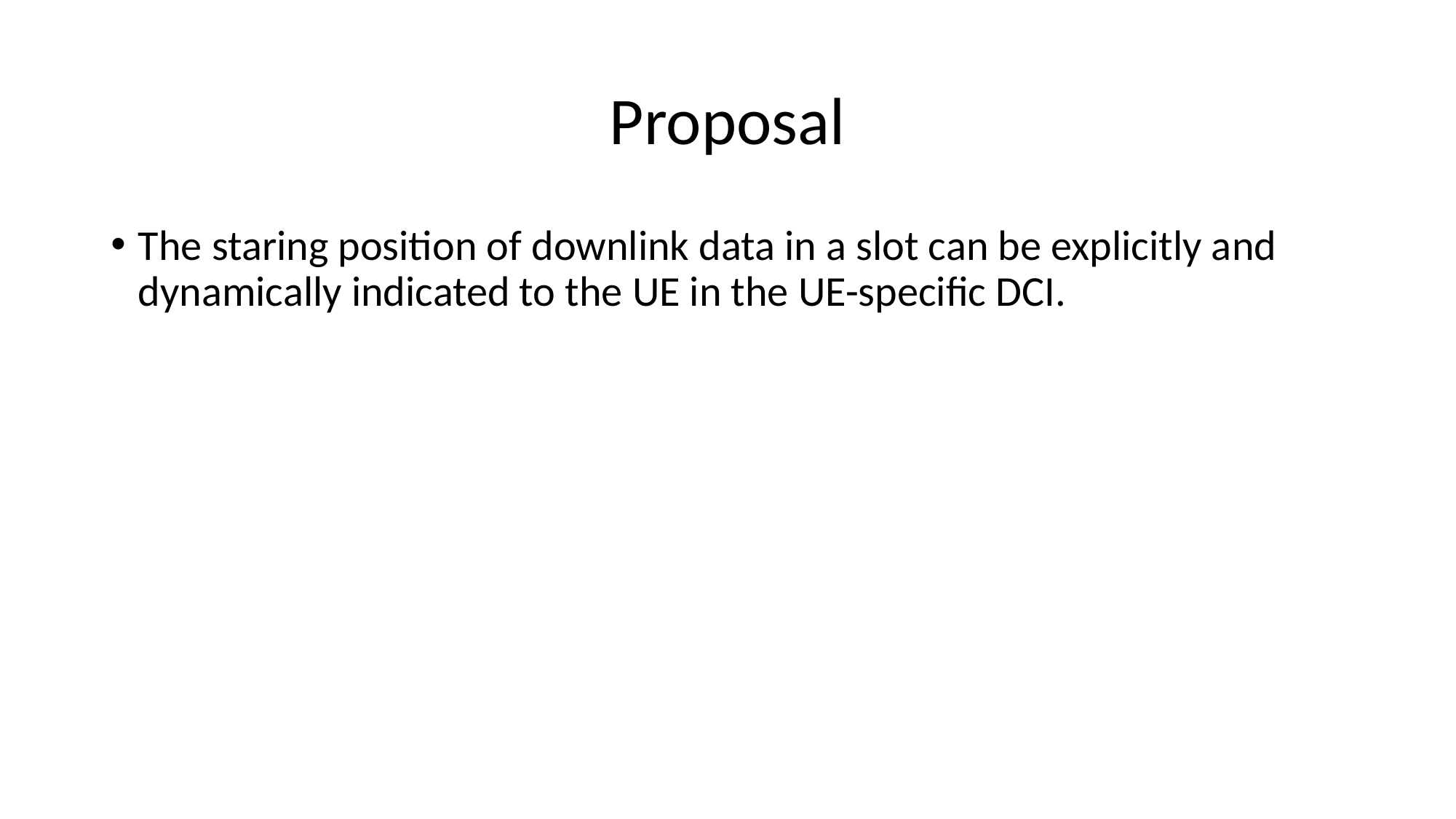

# Proposal
The staring position of downlink data in a slot can be explicitly and dynamically indicated to the UE in the UE-specific DCI.